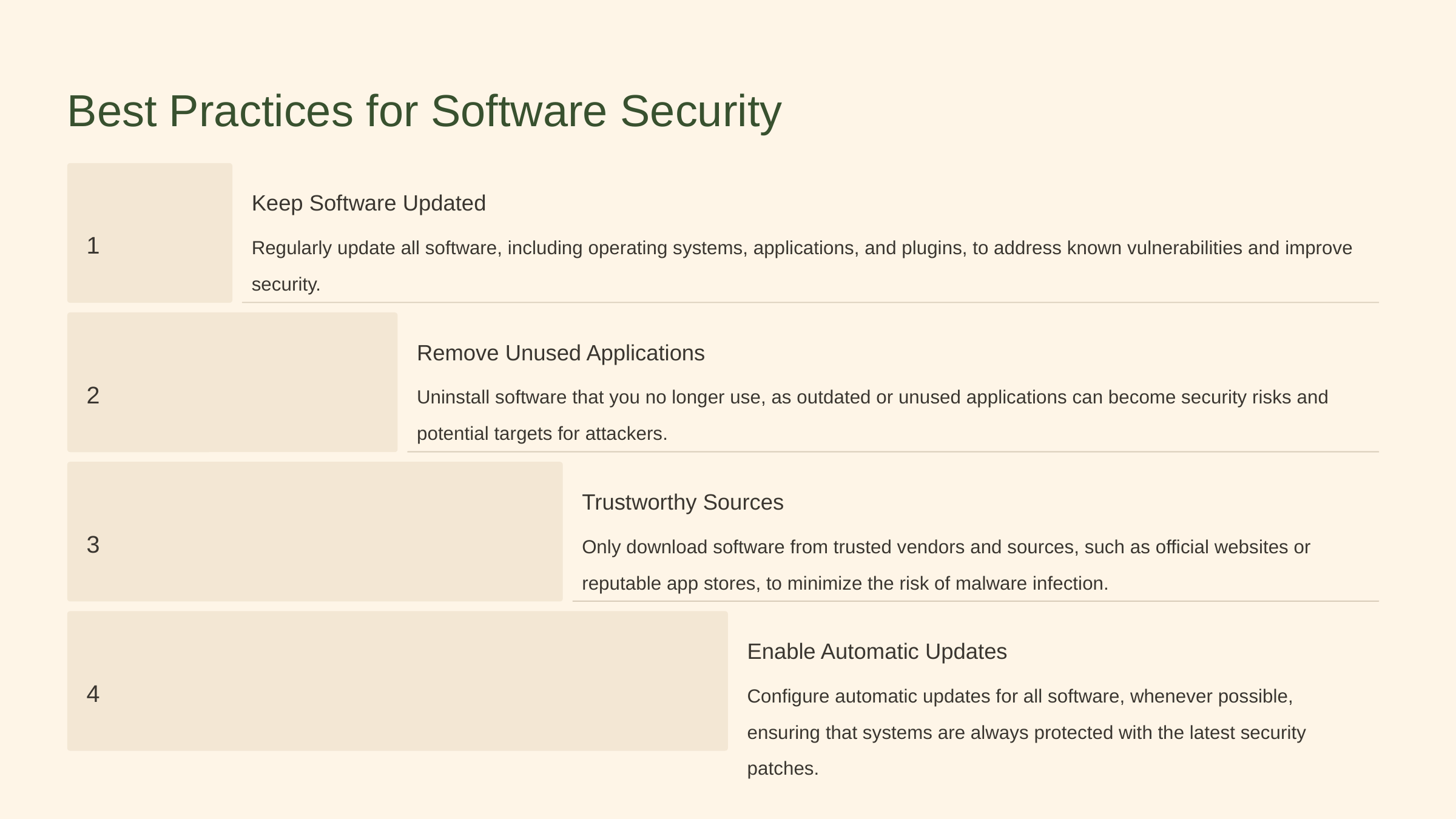

Best Practices for Software Security

Keep Software Updated
1
Regularly update all software, including operating systems, applications, and plugins, to address known vulnerabilities and improve security.

Remove Unused Applications
2
Uninstall software that you no longer use, as outdated or unused applications can become security risks and potential targets for attackers.

Trustworthy Sources
3
Only download software from trusted vendors and sources, such as official websites or reputable app stores, to minimize the risk of malware infection.

Enable Automatic Updates
4
Configure automatic updates for all software, whenever possible, ensuring that systems are always protected with the latest security patches.